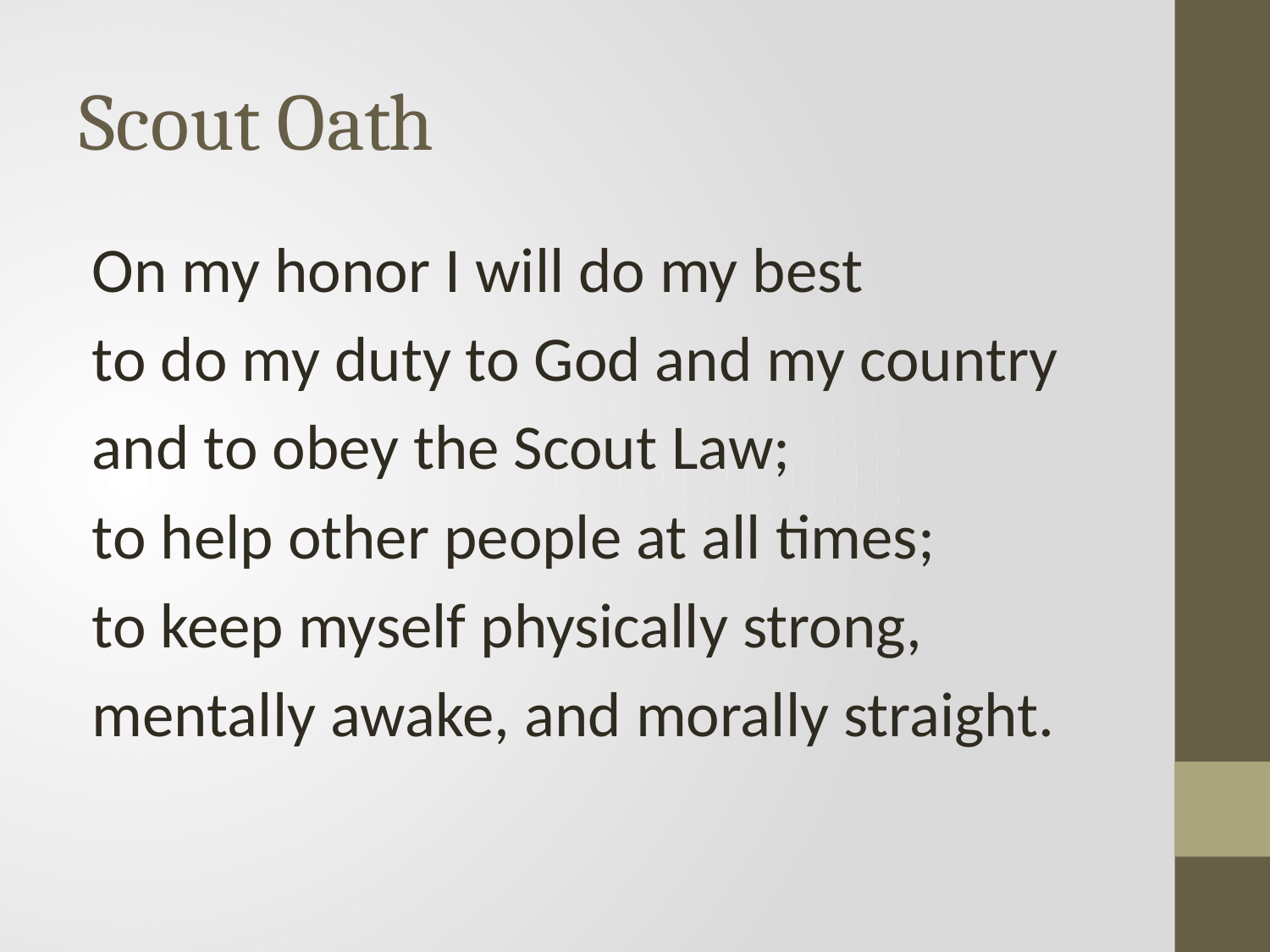

# Scout Oath
On my honor I will do my best
to do my duty to God and my country
and to obey the Scout Law;
to help other people at all times;
to keep myself physically strong,
mentally awake, and morally straight.